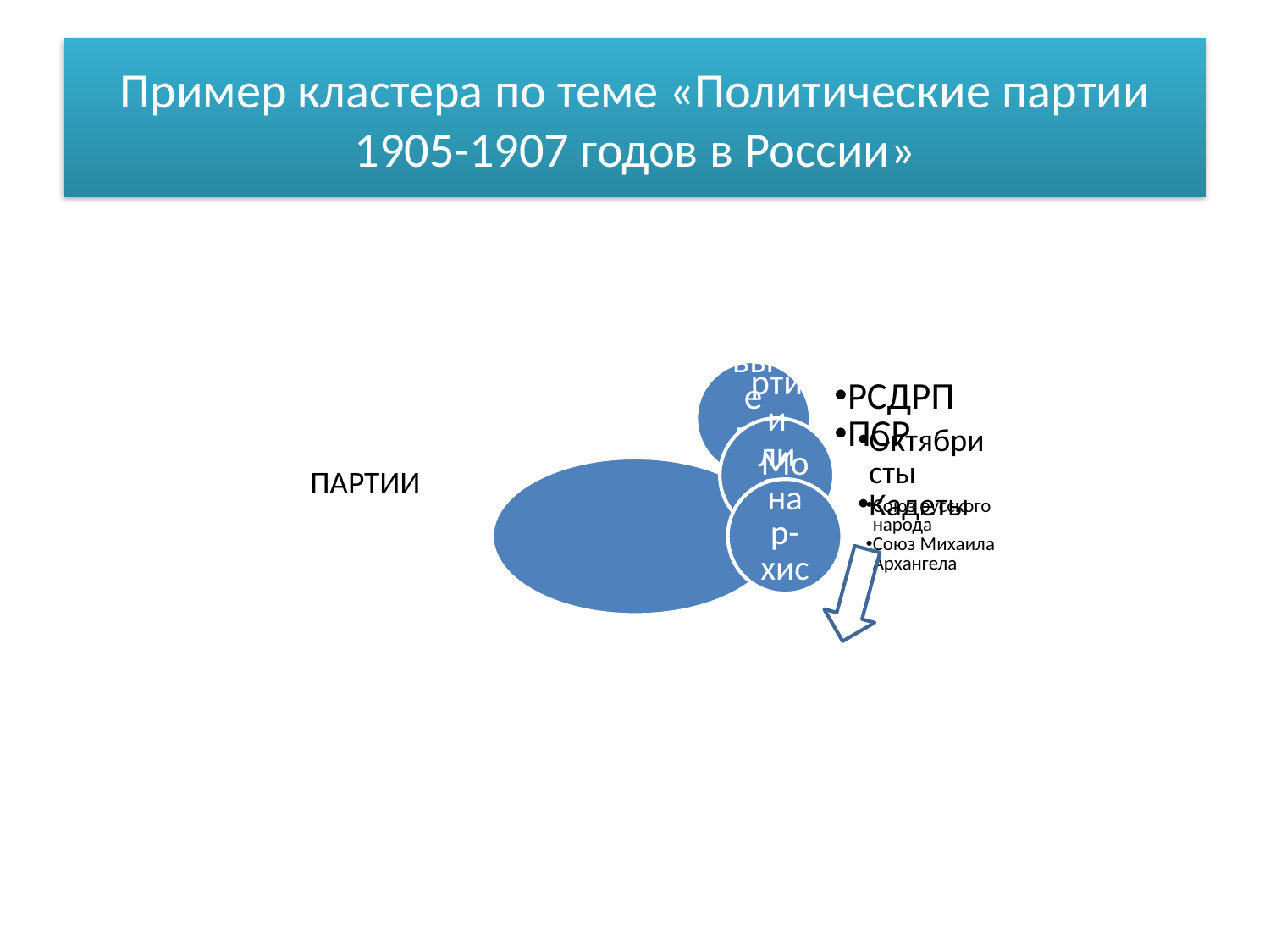

# Пример кластера по теме «Политические партии 1905-1907 годов в России»
партии
РСДРП
ПСР
Кадеты
Союз Михаила Архангела
ПАРТИИ